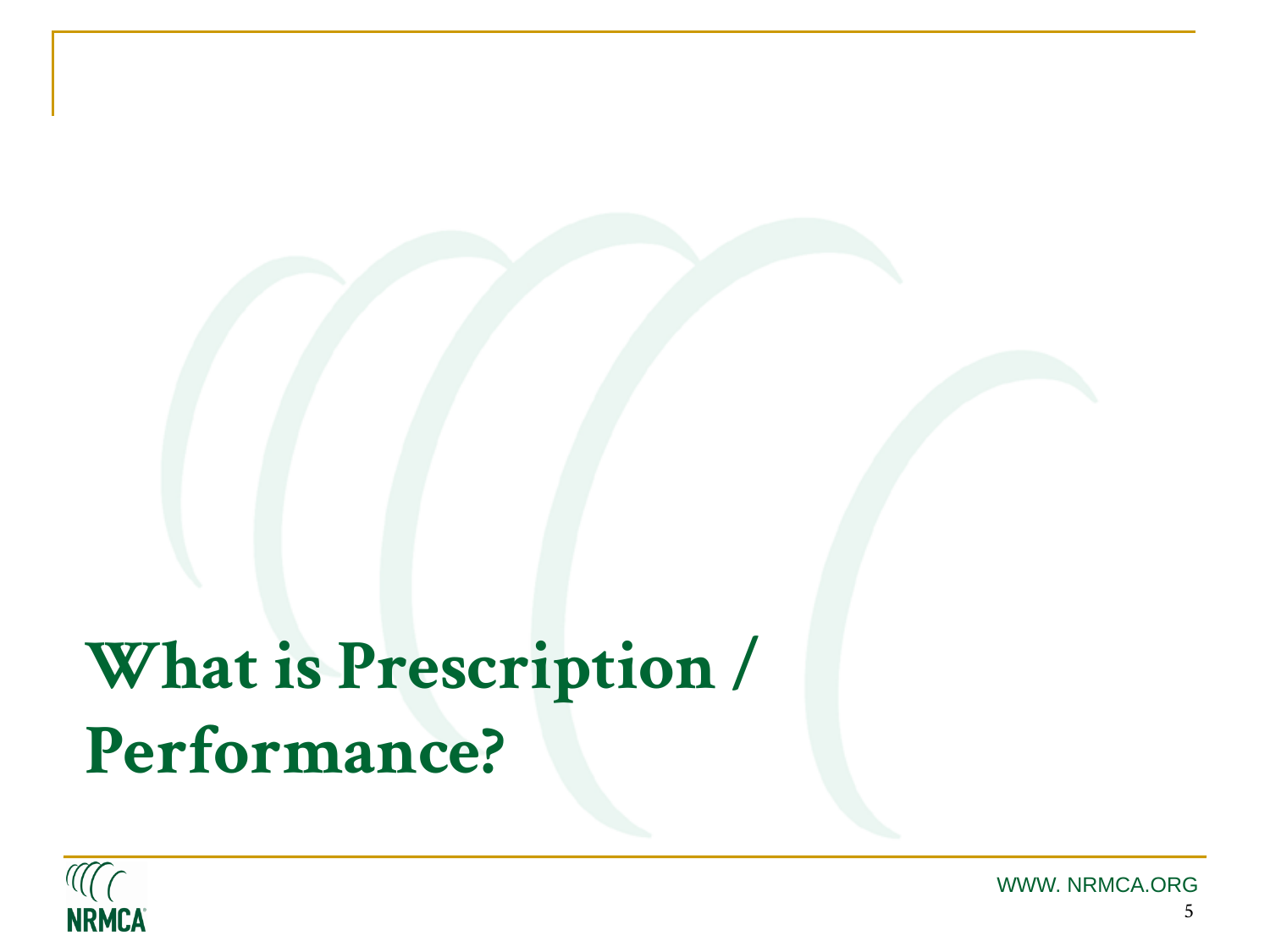

# What is Prescription / Performance?
5